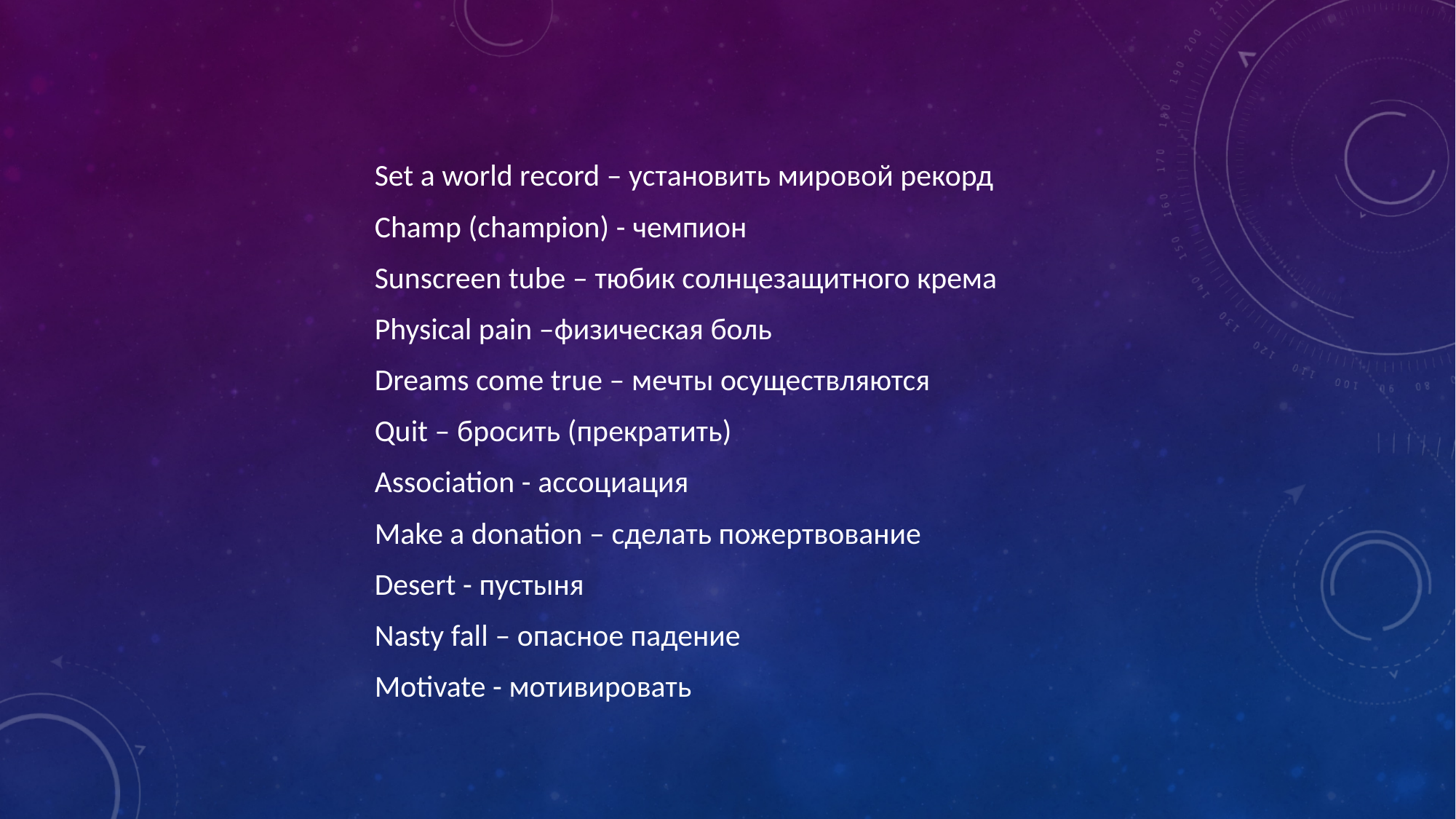

Set a world record – установить мировой рекорд
Champ (champion) - чемпион
Sunscreen tube – тюбик солнцезащитного крема
Physical pain –физическая боль
Dreams come true – мечты осуществляются
Quit – бросить (прекратить)
Association - ассоциация
Make a donation – сделать пожертвование
Desert - пустыня
Nasty fall – опасное падение
Motivate - мотивировать